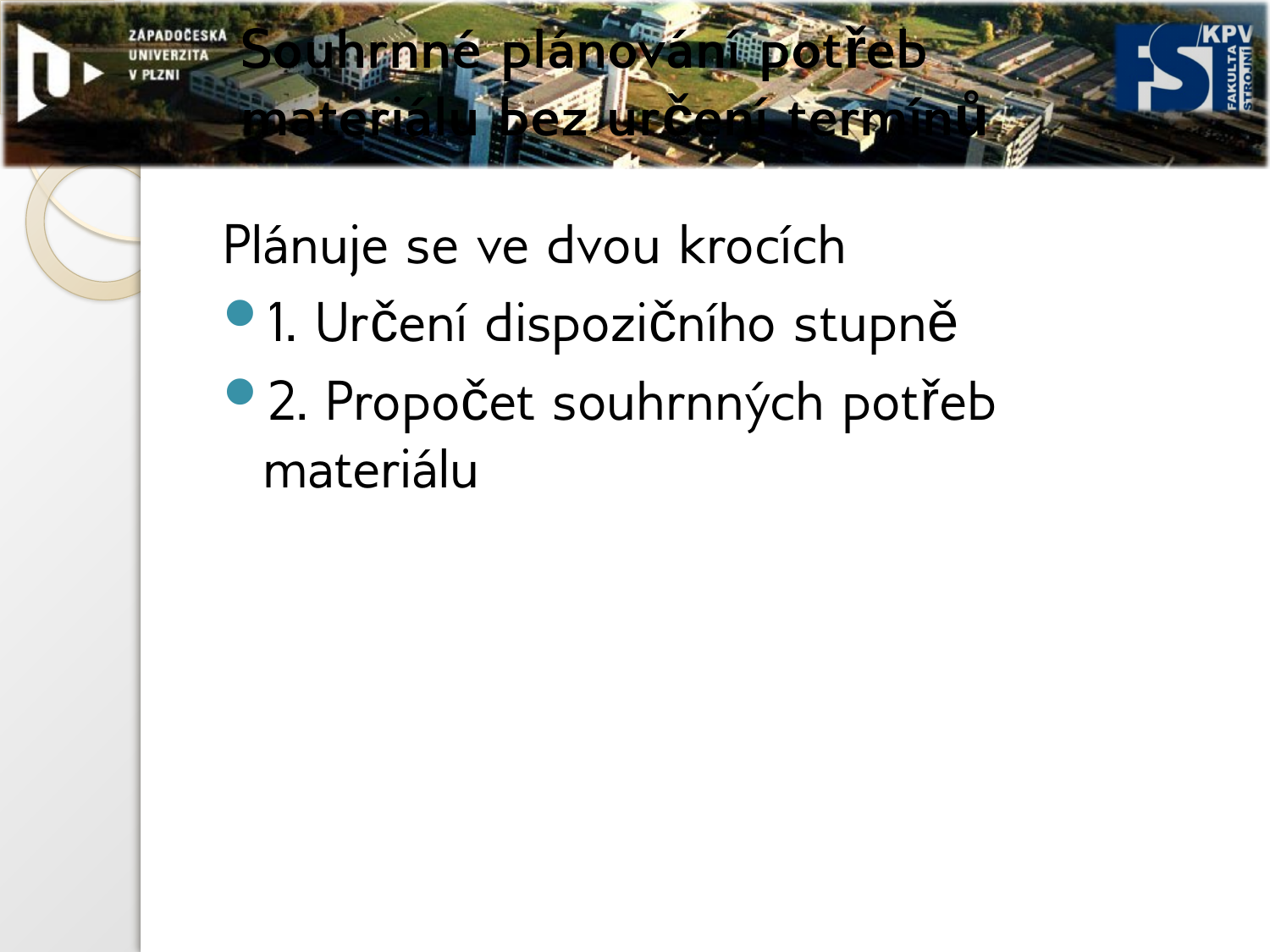

# Souhrnné plánování potřeb materiálu bez určení termínů
Plánuje se ve dvou krocích
1. Určení dispozičního stupně
2. Propočet souhrnných potřeb materiálu